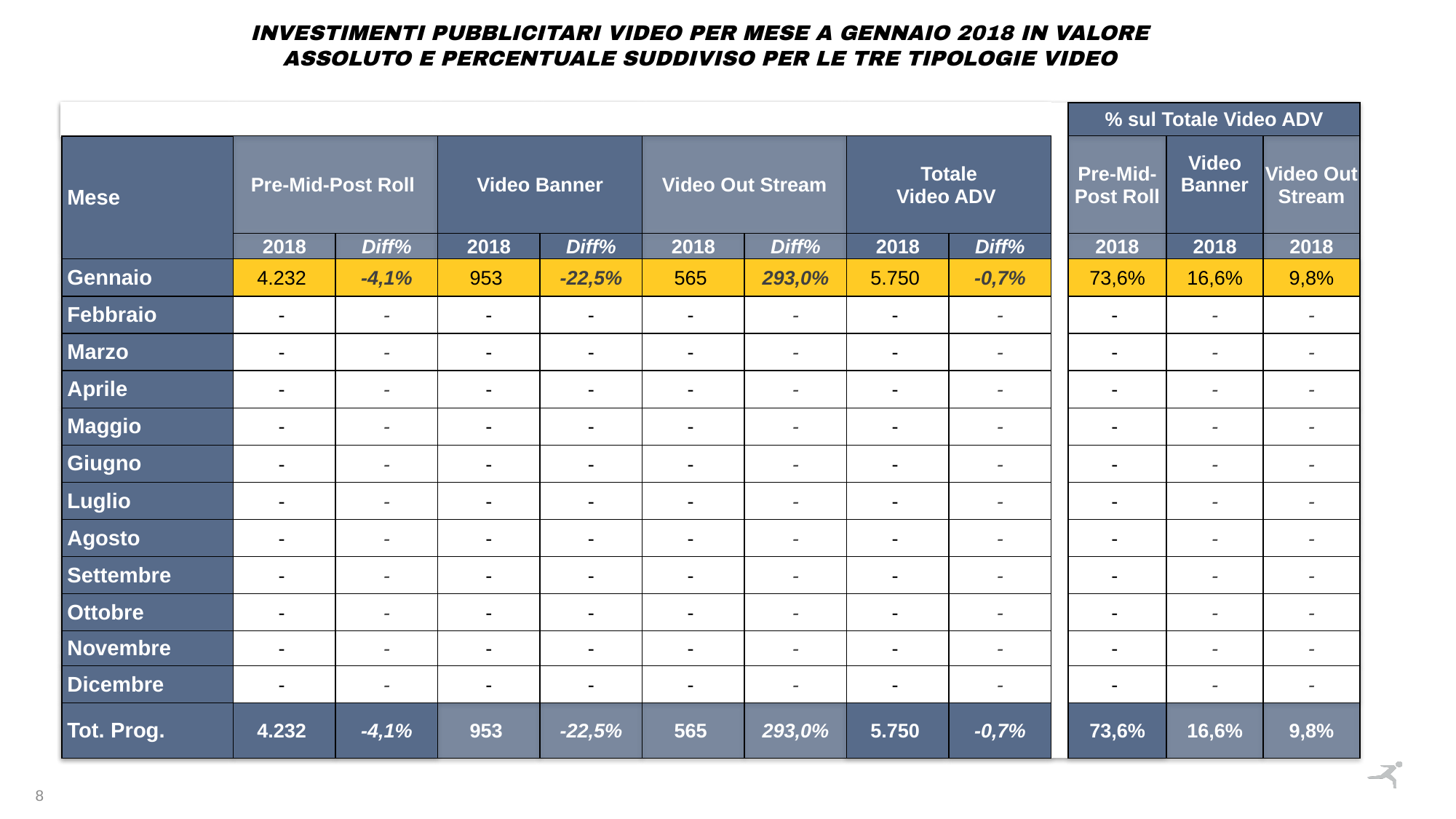

INVESTIMENTI PUBBLICITARI VIDEO per mese A GENNAIO 2018 in valore assoluto e percentuale suddiviso per le TRE tipologie video
|  |  |  |  |  |  |  |  |  |  | % sul Totale Video ADV |  |  |
| --- | --- | --- | --- | --- | --- | --- | --- | --- | --- | --- | --- | --- |
| Mese | Pre-Mid-Post Roll |  | Video Banner |  | Video Out Stream |  | Totale Video ADV |  |  | Pre-Mid-Post Roll | Video Banner | Video Out Stream |
|  | 2018 | Diff% | 2018 | Diff% | 2018 | Diff% | 2018 | Diff% |  | 2018 | 2018 | 2018 |
| Gennaio | 4.232 | -4,1% | 953 | -22,5% | 565 | 293,0% | 5.750 | -0,7% |  | 73,6% | 16,6% | 9,8% |
| Febbraio | - | - | - | - | - | - | - | - |  | - | - | - |
| Marzo | - | - | - | - | - | - | - | - |  | - | - | - |
| Aprile | - | - | - | - | - | - | - | - |  | - | - | - |
| Maggio | - | - | - | - | - | - | - | - |  | - | - | - |
| Giugno | - | - | - | - | - | - | - | - |  | - | - | - |
| Luglio | - | - | - | - | - | - | - | - |  | - | - | - |
| Agosto | - | - | - | - | - | - | - | - |  | - | - | - |
| Settembre | - | - | - | - | - | - | - | - |  | - | - | - |
| Ottobre | - | - | - | - | - | - | - | - |  | - | - | - |
| Novembre | - | - | - | - | - | - | - | - |  | - | - | - |
| Dicembre | - | - | - | - | - | - | - | - |  | - | - | - |
| Tot. Prog. | 4.232 | -4,1% | 953 | -22,5% | 565 | 293,0% | 5.750 | -0,7% |  | 73,6% | 16,6% | 9,8% |
8